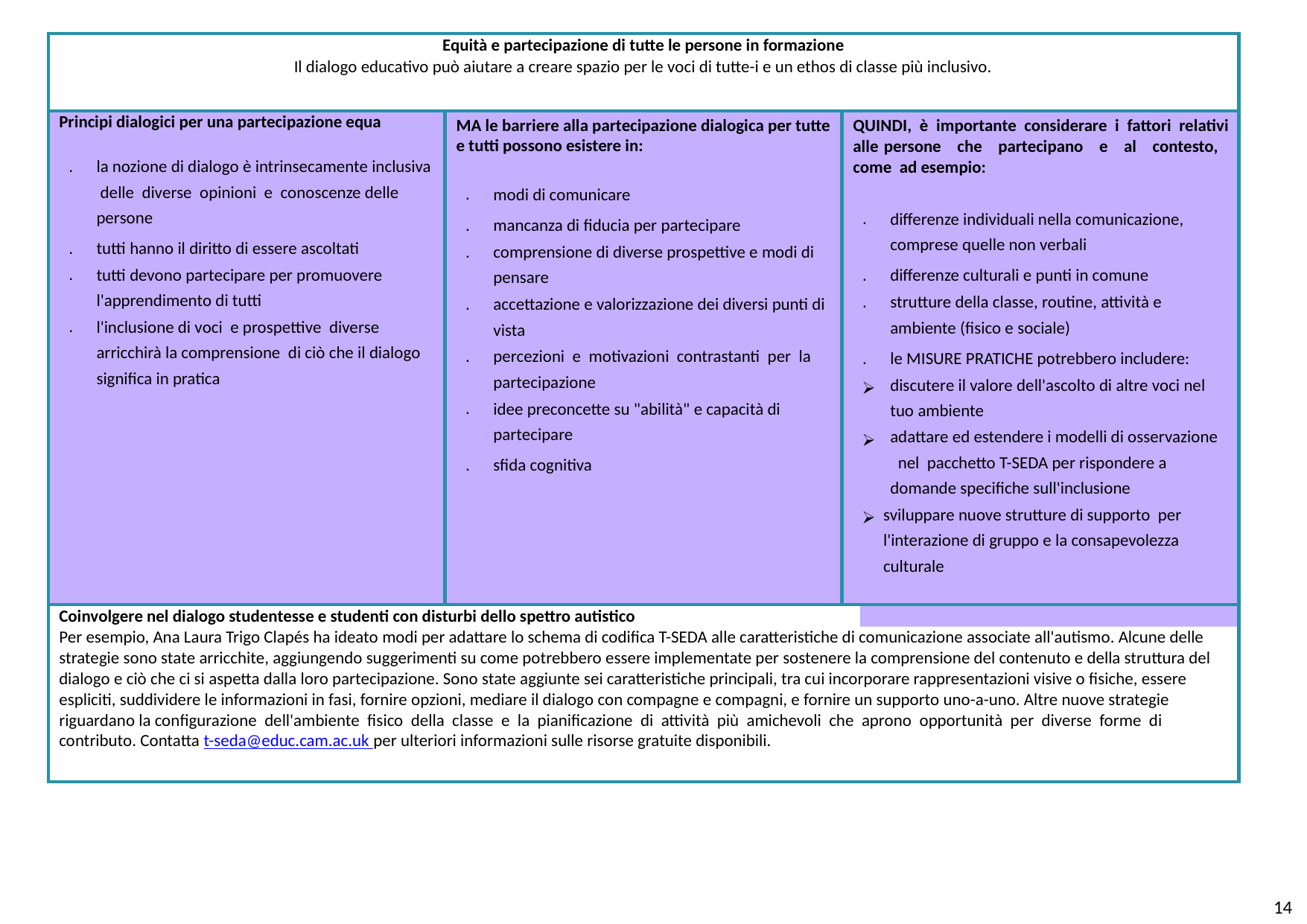

| Equità e partecipazione di tutte le persone in formazione Il dialogo educativo può aiutare a creare spazio per le voci di tutte-i e un ethos di classe più inclusivo. |  |  |
| --- | --- | --- |
| Principi dialogici per una partecipazione equa la nozione di dialogo è intrinsecamente inclusiva delle diverse opinioni e conoscenze delle persone tutti hanno il diritto di essere ascoltati tutti devono partecipare per promuovere l'apprendimento di tutti l'inclusione di voci e prospettive diverse arricchirà la comprensione di ciò che il dialogo significa in pratica | MA le barriere alla partecipazione dialogica per tutte e tutti possono esistere in: modi di comunicare mancanza di fiducia per partecipare comprensione di diverse prospettive e modi di pensare accettazione e valorizzazione dei diversi punti di vista percezioni e motivazioni contrastanti per la partecipazione idee preconcette su "abilità" e capacità di partecipare sfida cognitiva | QUINDI, è importante considerare i fattori relativi alle persone che partecipano e al contesto, come ad esempio: differenze individuali nella comunicazione, comprese quelle non verbali differenze culturali e punti in comune strutture della classe, routine, attività e ambiente (fisico e sociale) le MISURE PRATICHE potrebbero includere: discutere il valore dell'ascolto di altre voci nel tuo ambiente adattare ed estendere i modelli di osservazione nel pacchetto T-SEDA per rispondere a domande specifiche sull'inclusione sviluppare nuove strutture di supporto per l'interazione di gruppo e la consapevolezza culturale |
| Coinvolgere nel dialogo studentesse e studenti con disturbi dello spettro autistico Per esempio, Ana Laura Trigo Clapés ha ideato modi per adattare lo schema di codifica T-SEDA alle caratteristiche di comunicazione associate all'autismo. Alcune delle strategie sono state arricchite, aggiungendo suggerimenti su come potrebbero essere implementate per sostenere la comprensione del contenuto e della struttura del dialogo e ciò che ci si aspetta dalla loro partecipazione. Sono state aggiunte sei caratteristiche principali, tra cui incorporare rappresentazioni visive o fisiche, essere espliciti, suddividere le informazioni in fasi, fornire opzioni, mediare il dialogo con compagne e compagni, e fornire un supporto uno-a-uno. Altre nuove strategie riguardano la configurazione dell'ambiente fisico della classe e la pianificazione di attività più amichevoli che aprono opportunità per diverse forme di contributo. Contatta t-seda@educ.cam.ac.uk per ulteriori informazioni sulle risorse gratuite disponibili. |  |  |

14